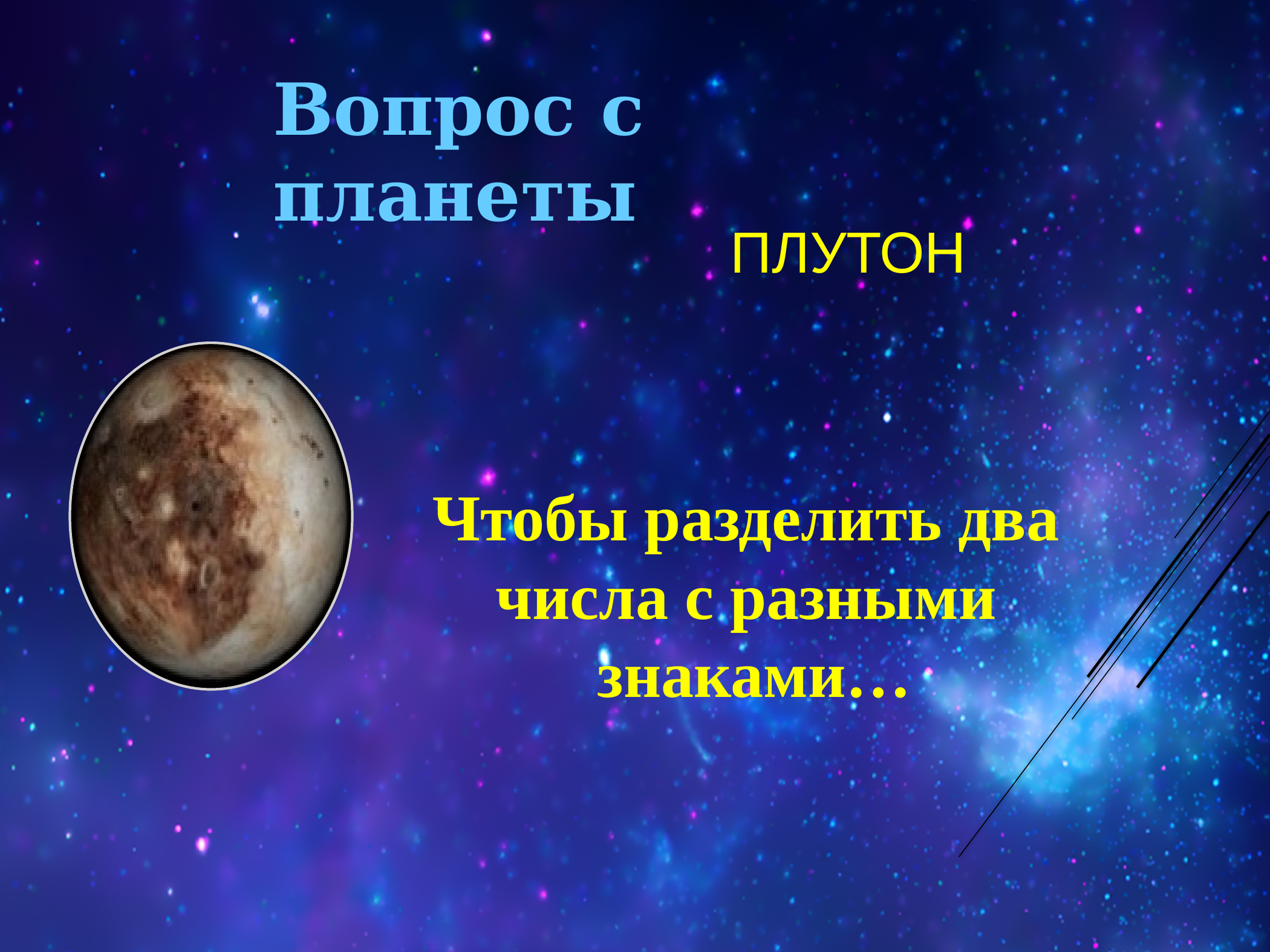

Вопрос с планеты
ПЛУТОН

Чтобы разделить два
числа с разными
знаками…
#